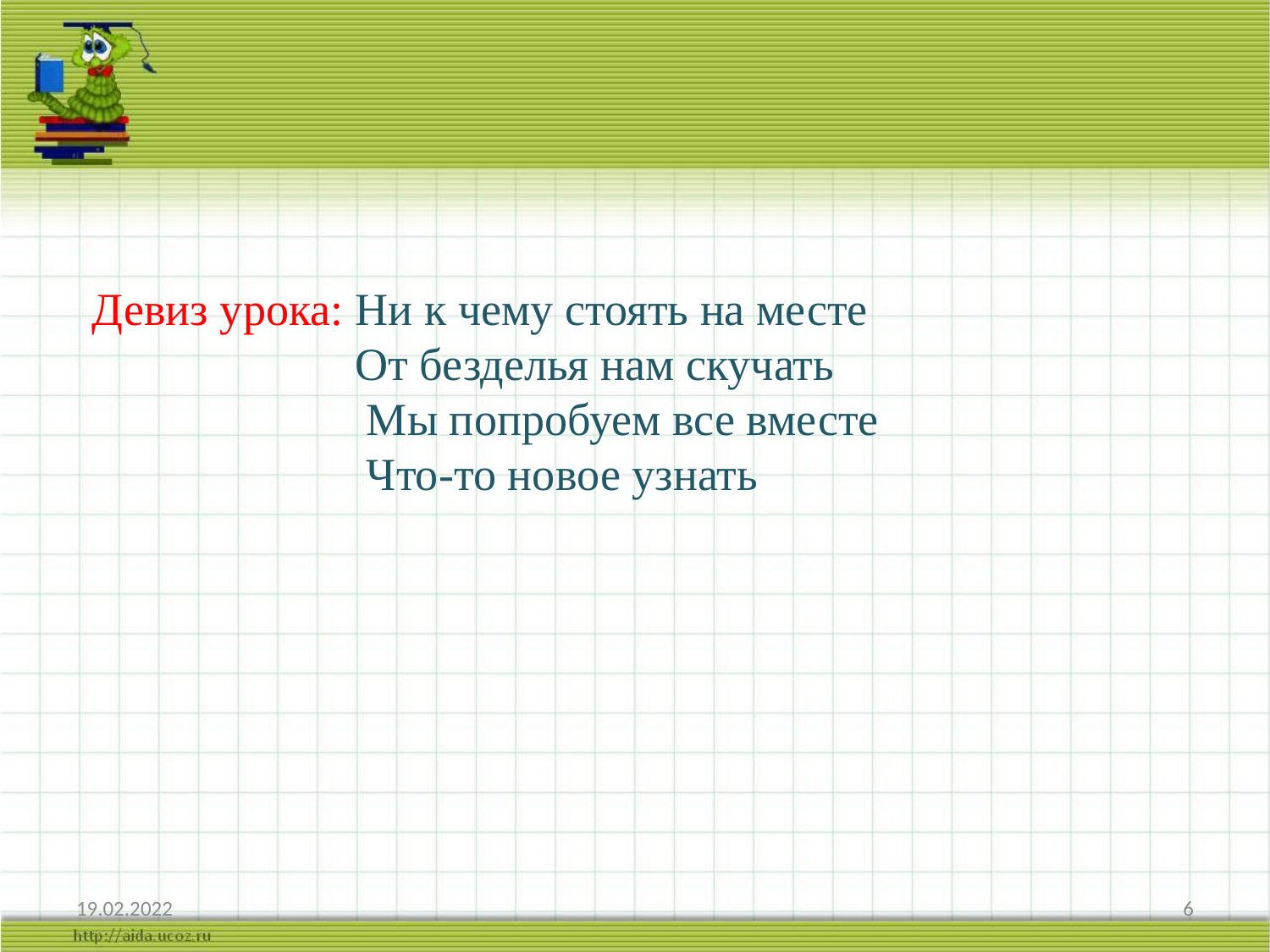

Девиз урока: Ни к чему стоять на месте
                       От безделья нам скучать
                        Мы попробуем все вместе
                        Что-то новое узнать
19.02.2022
6